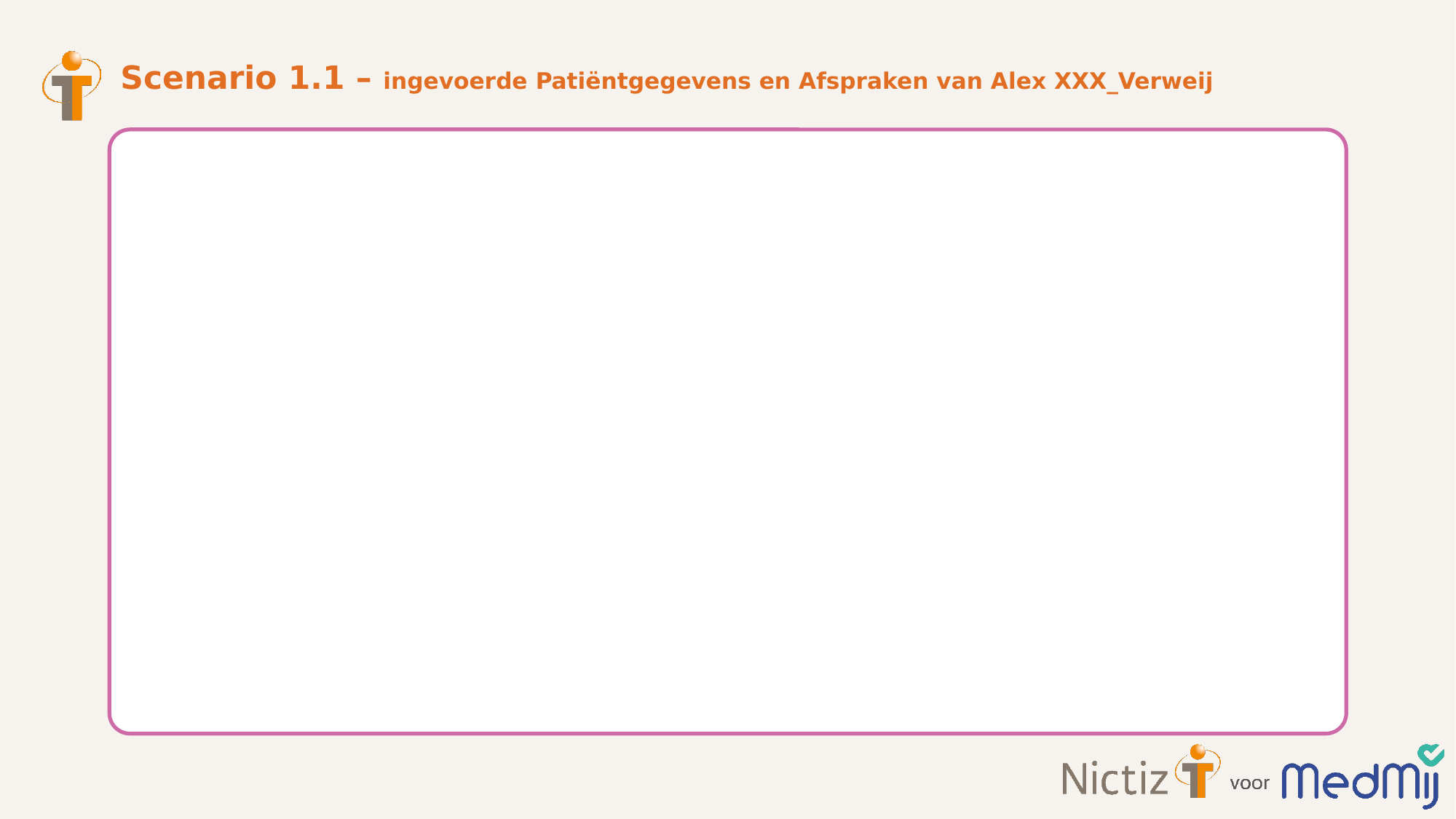

# Scenario 1.1 – ingevoerde Patiëntgegevens en Afspraken van Alex XXX_Verweij